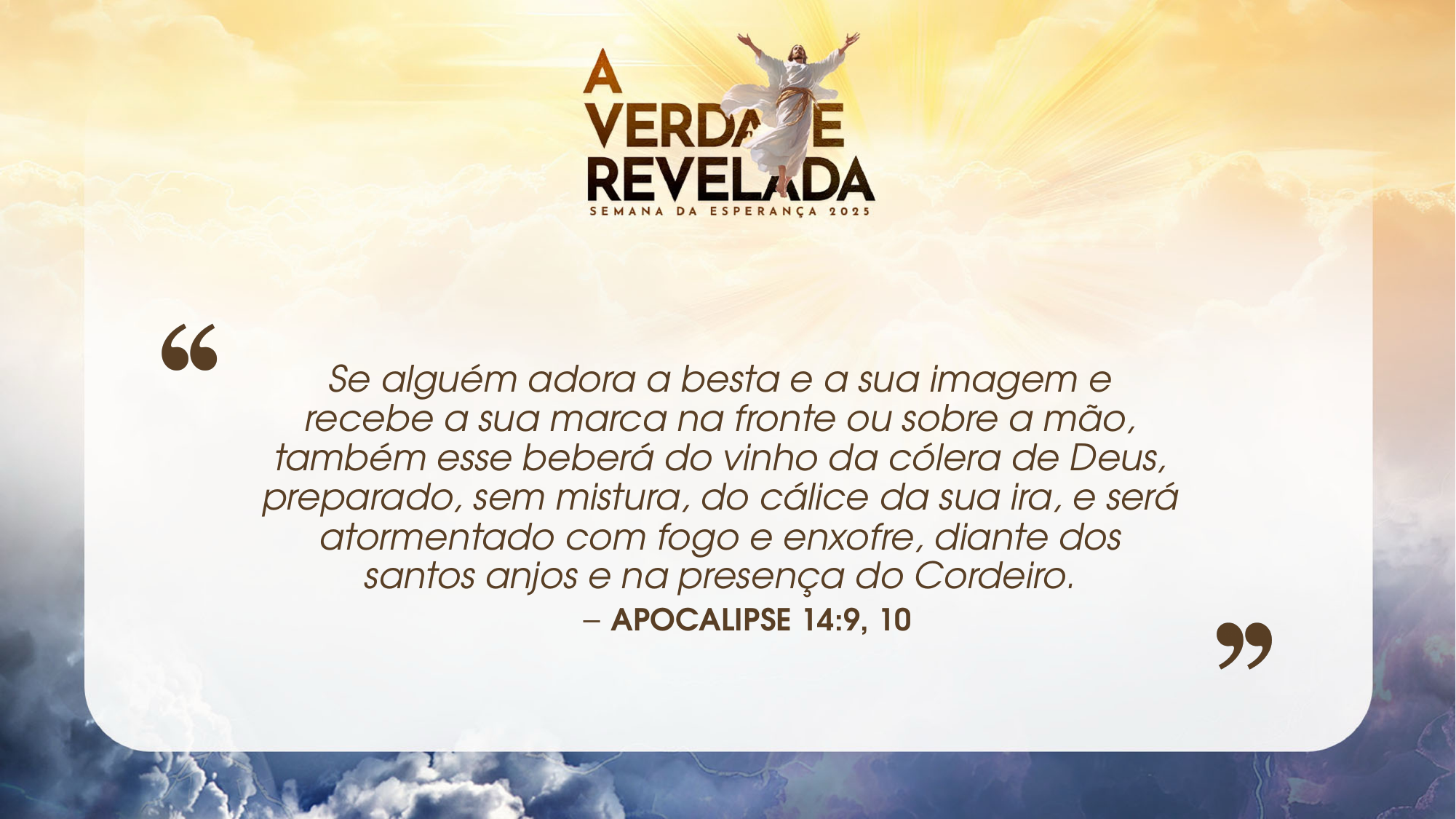

Se alguém adora a besta e a sua imagem e recebe a sua marca na fronte ou sobre a mão, também esse beberá do vinho da cólera de Deus, preparado, sem mistura, do cálice da sua ira, e será atormentado com fogo e enxofre, diante dos santos anjos e na presença do Cordeiro.
APOCALIPSE 14:9, 10